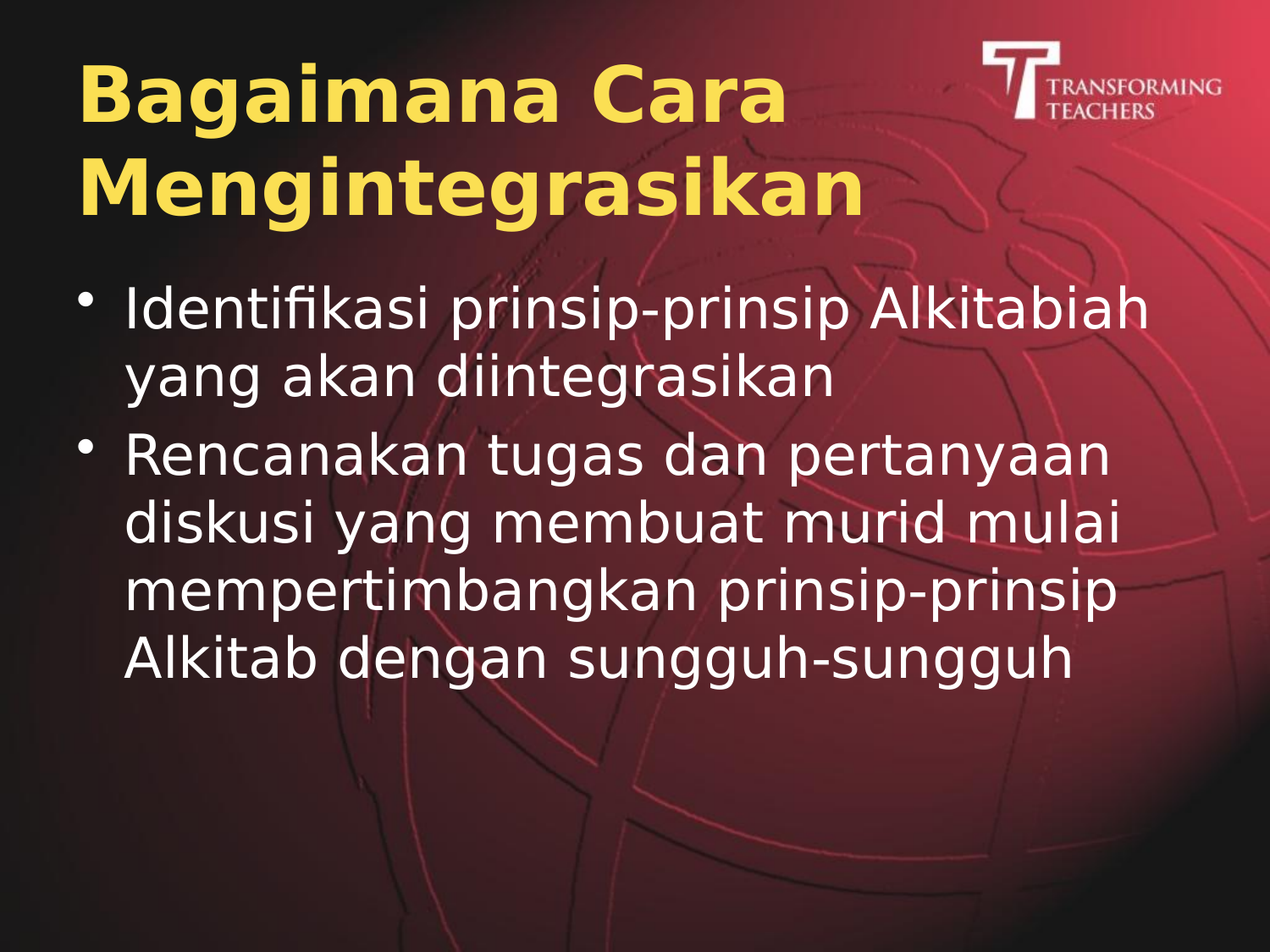

# Bagaimana Cara Mengintegrasikan
Identifikasi prinsip-prinsip Alkitabiah yang akan diintegrasikan
Rencanakan tugas dan pertanyaan diskusi yang membuat murid mulai mempertimbangkan prinsip-prinsip Alkitab dengan sungguh-sungguh